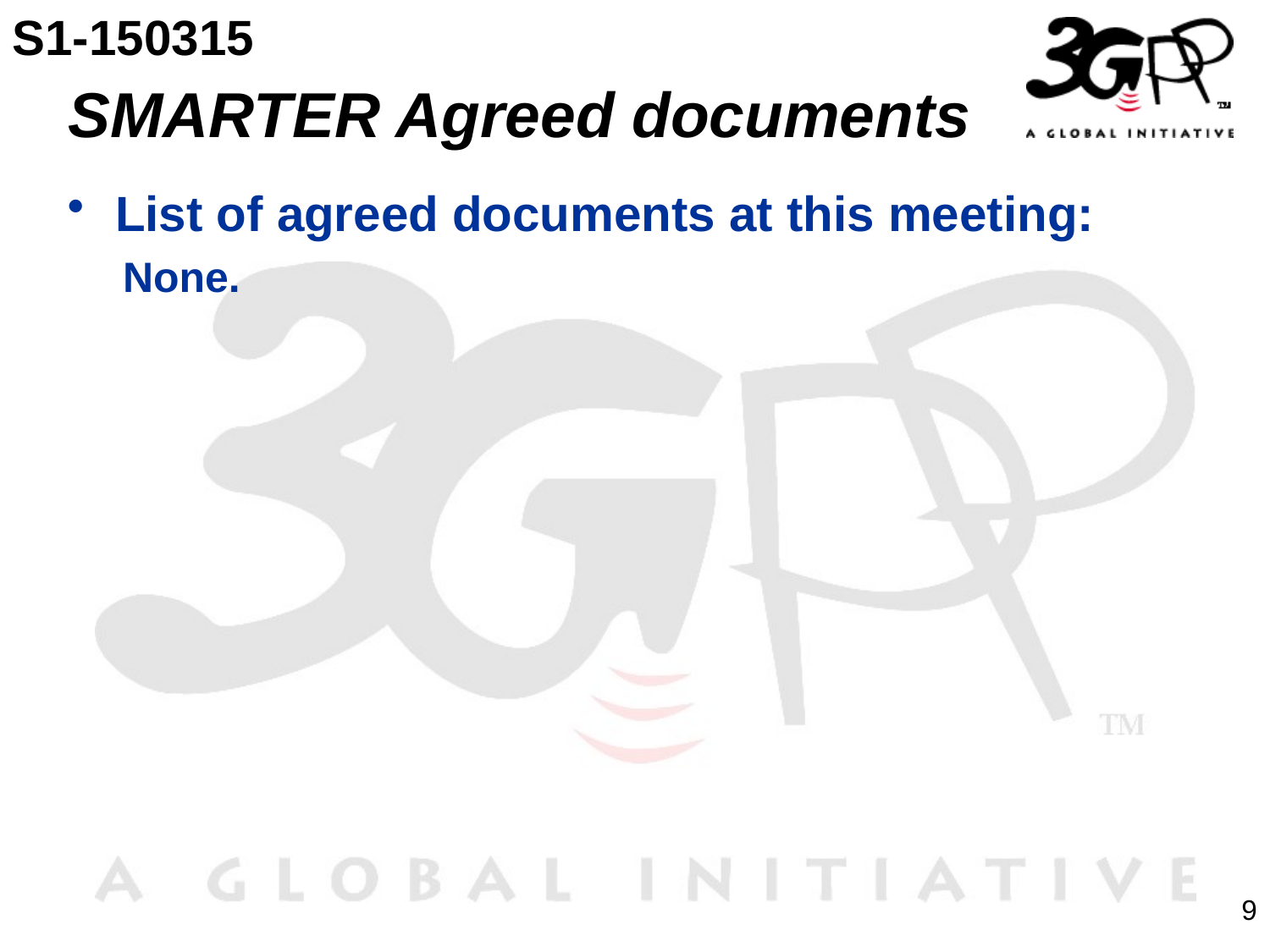

S1-150315
# SMARTER Agreed documents
List of agreed documents at this meeting:
None.

9